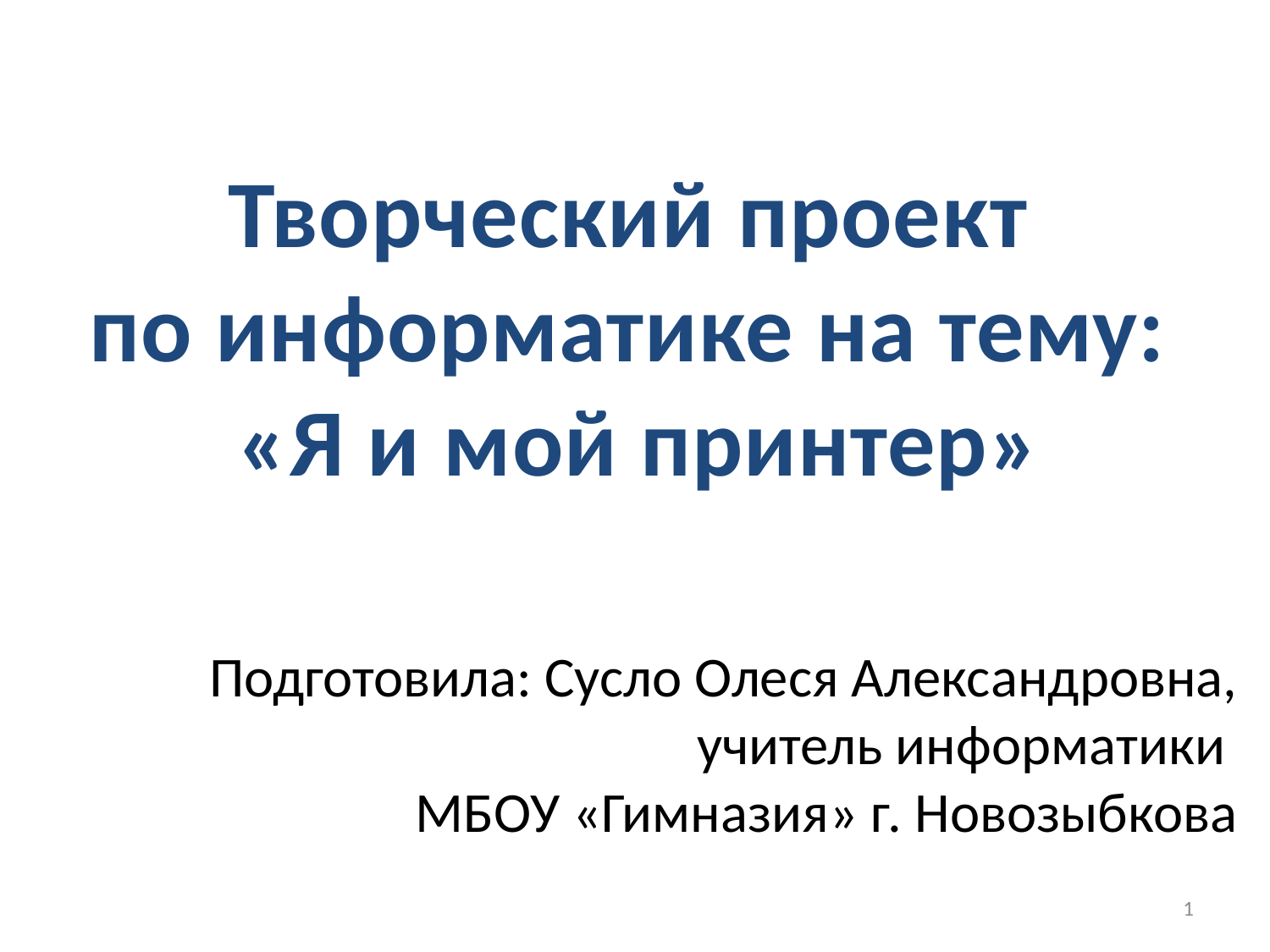

Творческий проект
по информатике на тему:
«Я и мой принтер»
Подготовила: Сусло Олеся Александровна,
учитель информатики
МБОУ «Гимназия» г. Новозыбкова
1